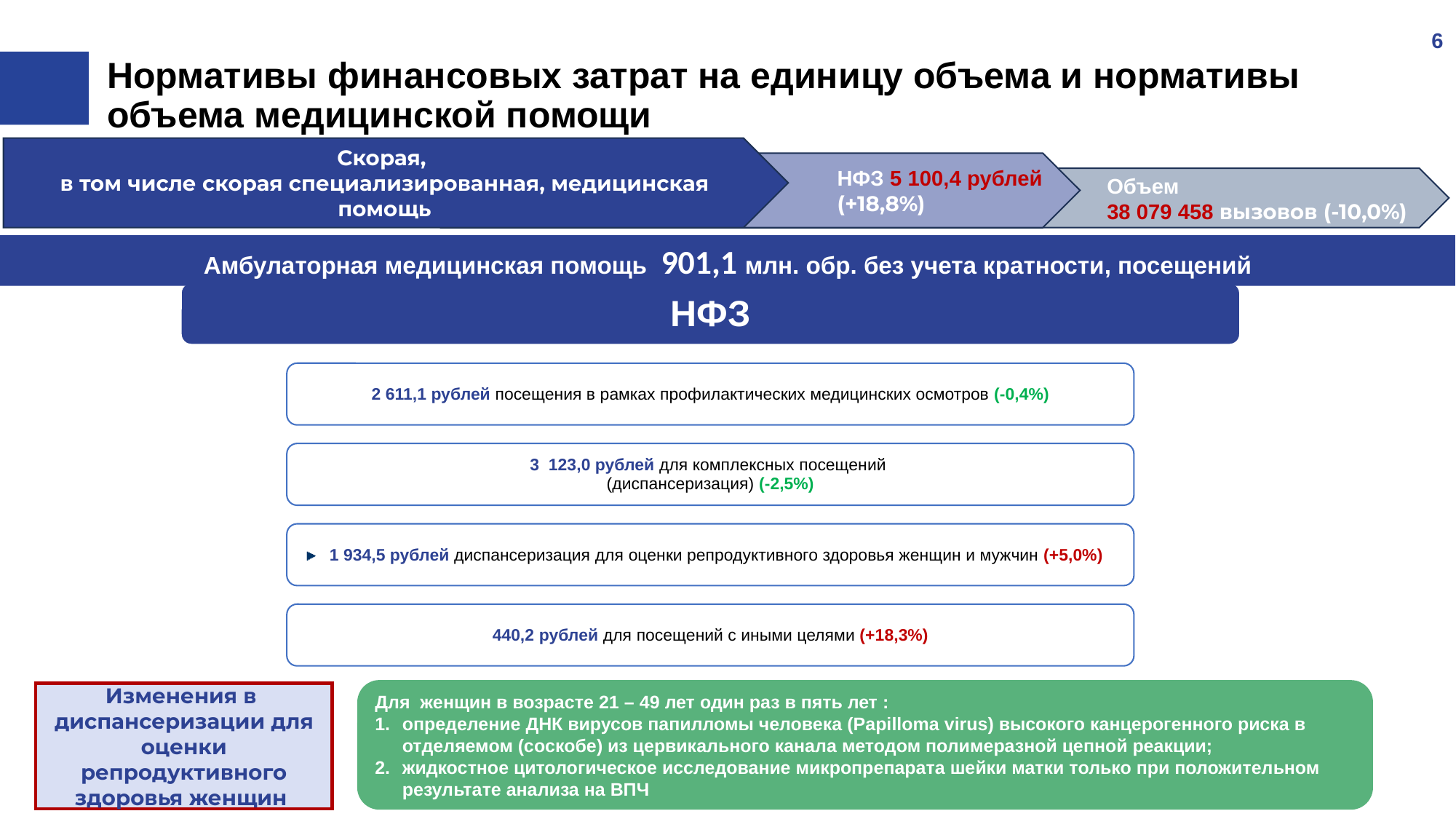

6
# Нормативы финансовых затрат на единицу объема и нормативы объема медицинской помощи
Скорая,
в том числе скорая специализированная, медицинская помощь
НФЗ 5 100,4 рублей (+18,8%)
Объем
38 079 458 вызовов (-10,0%)
Амбулаторная медицинская помощь  901,1 млн. обр. без учета кратности, посещений
НФЗ
2 611,1 рублей посещения в рамках профилактических медицинских осмотров (-0,4%)
3  123,0 рублей для комплексных посещений
(диспансеризация) (-2,5%)
1 934,5 рублей диспансеризация для оценки репродуктивного здоровья женщин и мужчин (+5,0%)
440,2 рублей для посещений с иными целями (+18,3%)
Для  женщин в возрасте 21 – 49 лет один раз в пять лет :
определение ДНК вирусов папилломы человека (Papilloma virus) высокого канцерогенного риска в отделяемом (соскобе) из цервикального канала методом полимеразной цепной реакции;
жидкостное цитологическое исследование микропрепарата шейки матки только при положительном результате анализа на ВПЧ
Изменения в  диспансеризации для оценки репродуктивного здоровья женщин